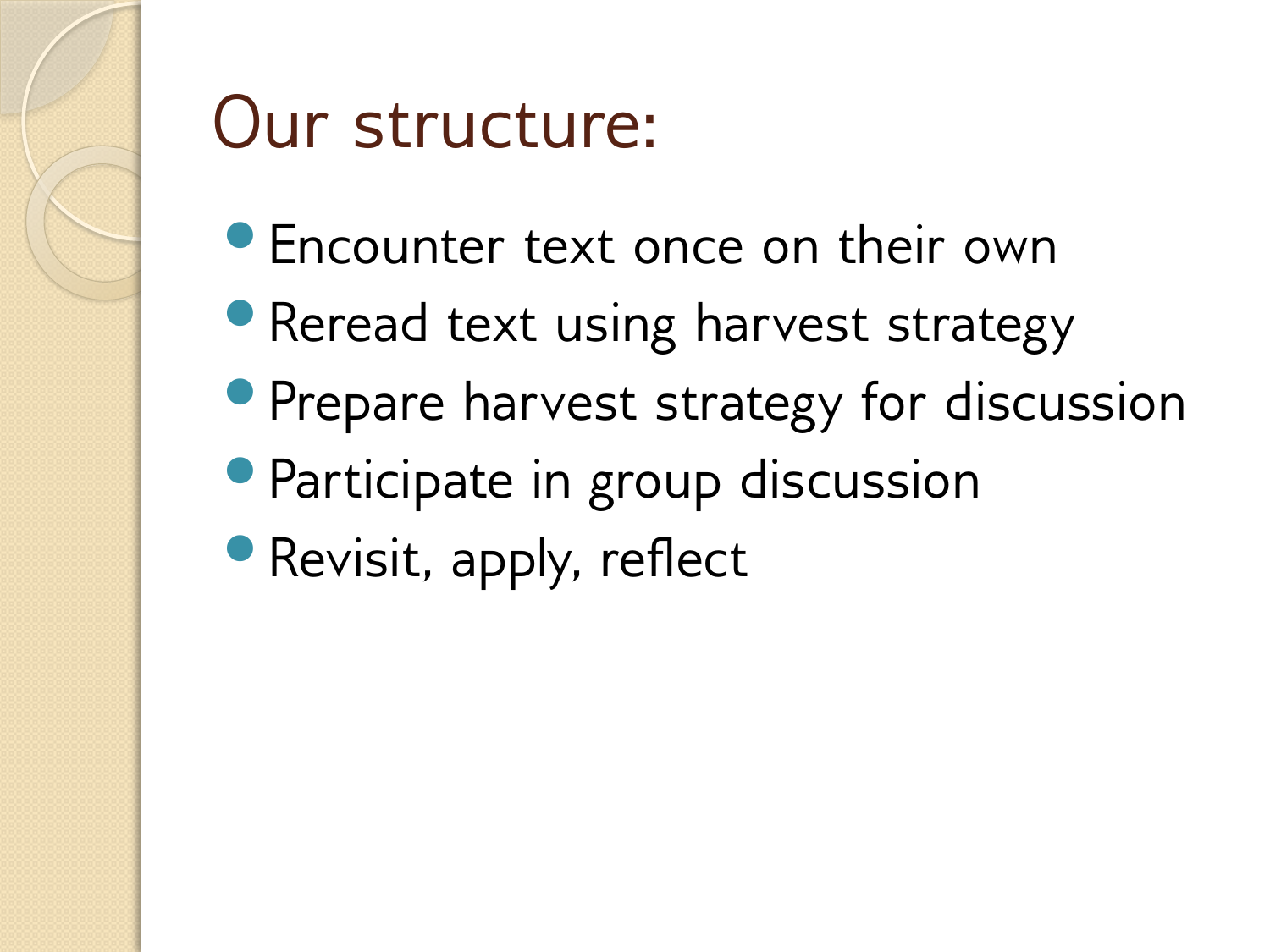

# Our structure:
Encounter text once on their own
Reread text using harvest strategy
Prepare harvest strategy for discussion
Participate in group discussion
Revisit, apply, reflect